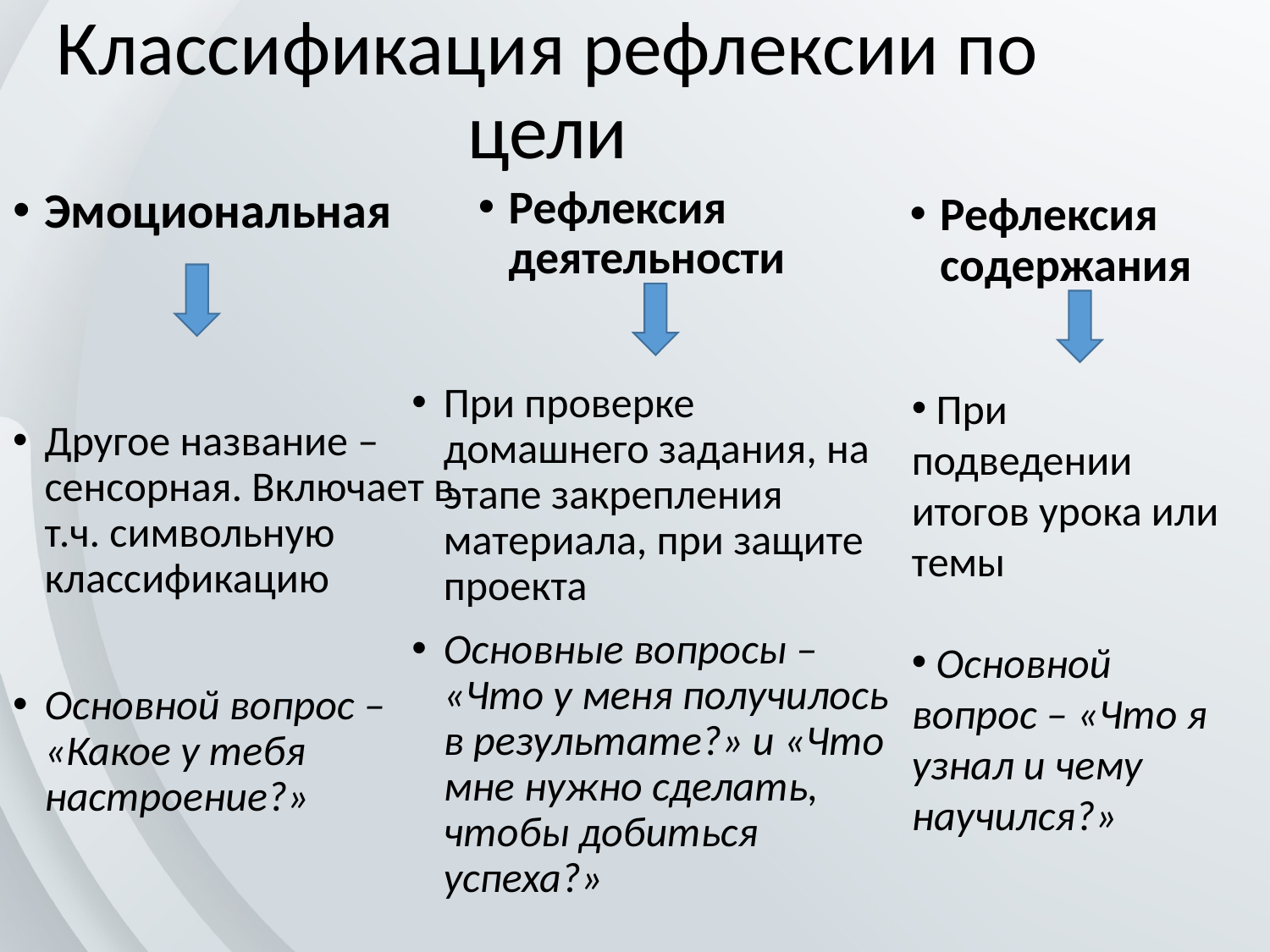

Классификация рефлексии по цели
Рефлексия деятельности
Эмоциональная
Рефлексия содержания

При проверке домашнего задания, на этапе закрепления материала, при защите проекта
Основные вопросы – «Что у меня получилось в результате?» и «Что мне нужно сделать, чтобы добиться успеха?»
 При подведении итогов урока или темы

 Основной вопрос – «Что я узнал и чему научился?»
Другое название – сенсорная. Включает в т.ч. символьную классификацию

Основной вопрос – «Какое у тебя настроение?»